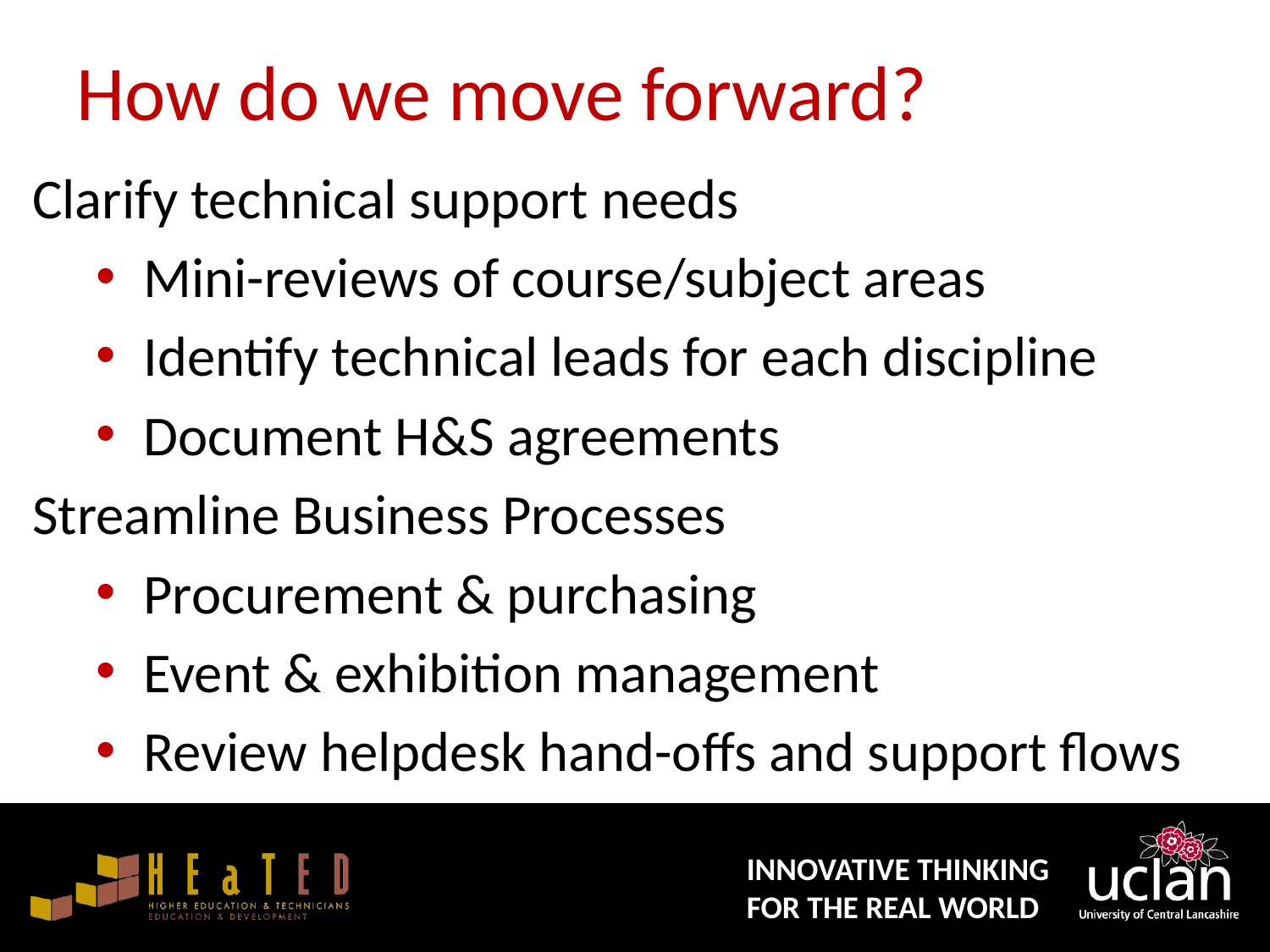

# How do we move forward?
Clarify technical support needs
Mini-reviews of course/subject areas
Identify technical leads for each discipline
Document H&S agreements
Streamline Business Processes
Procurement & purchasing
Event & exhibition management
Review helpdesk hand-offs and support flows